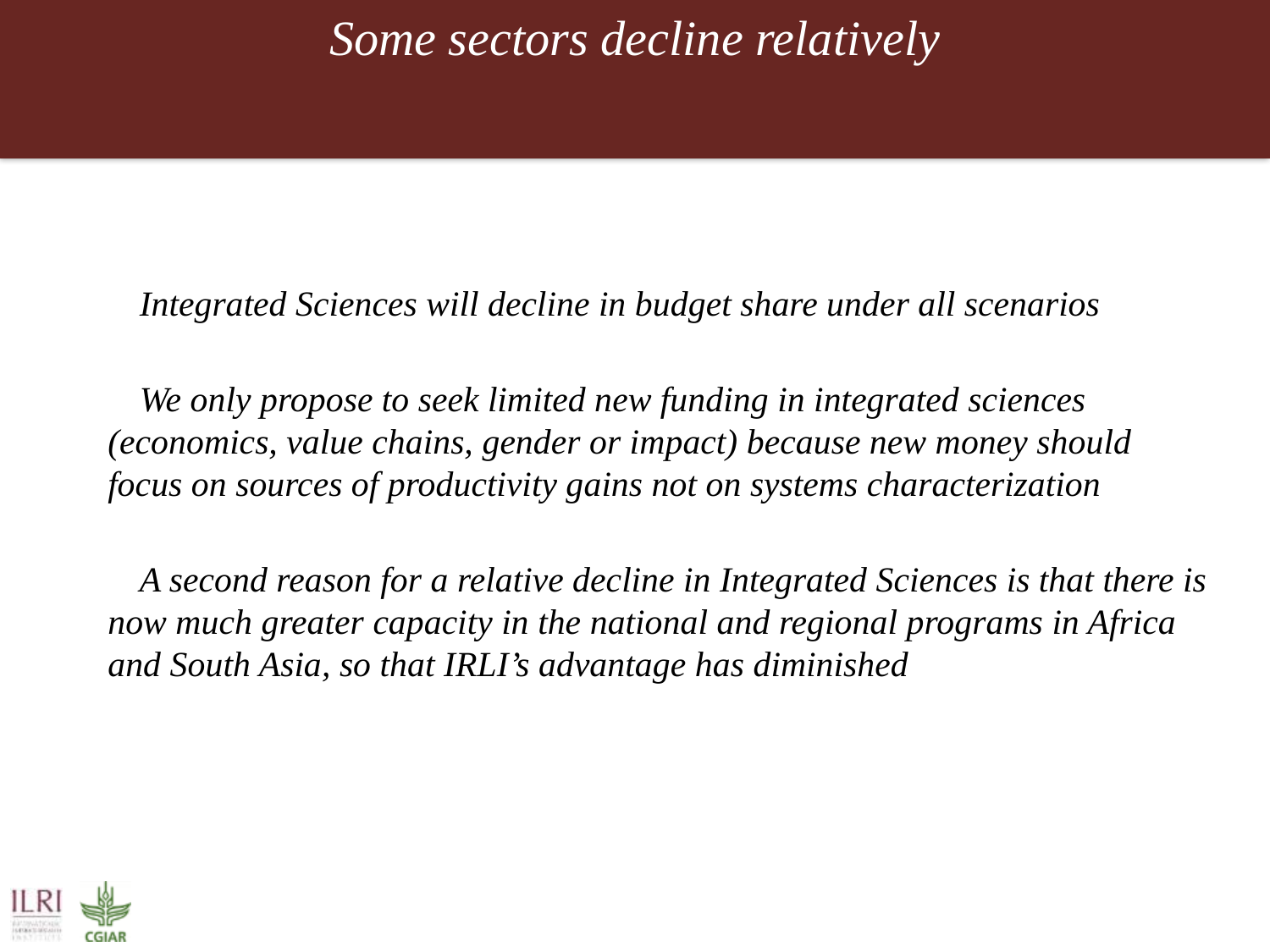

# Some sectors decline relatively

Integrated Sciences will decline in budget share under all scenarios
We only propose to seek limited new funding in integrated sciences (economics, value chains, gender or impact) because new money should focus on sources of productivity gains not on systems characterization
A second reason for a relative decline in Integrated Sciences is that there is now much greater capacity in the national and regional programs in Africa and South Asia, so that IRLI’s advantage has diminished